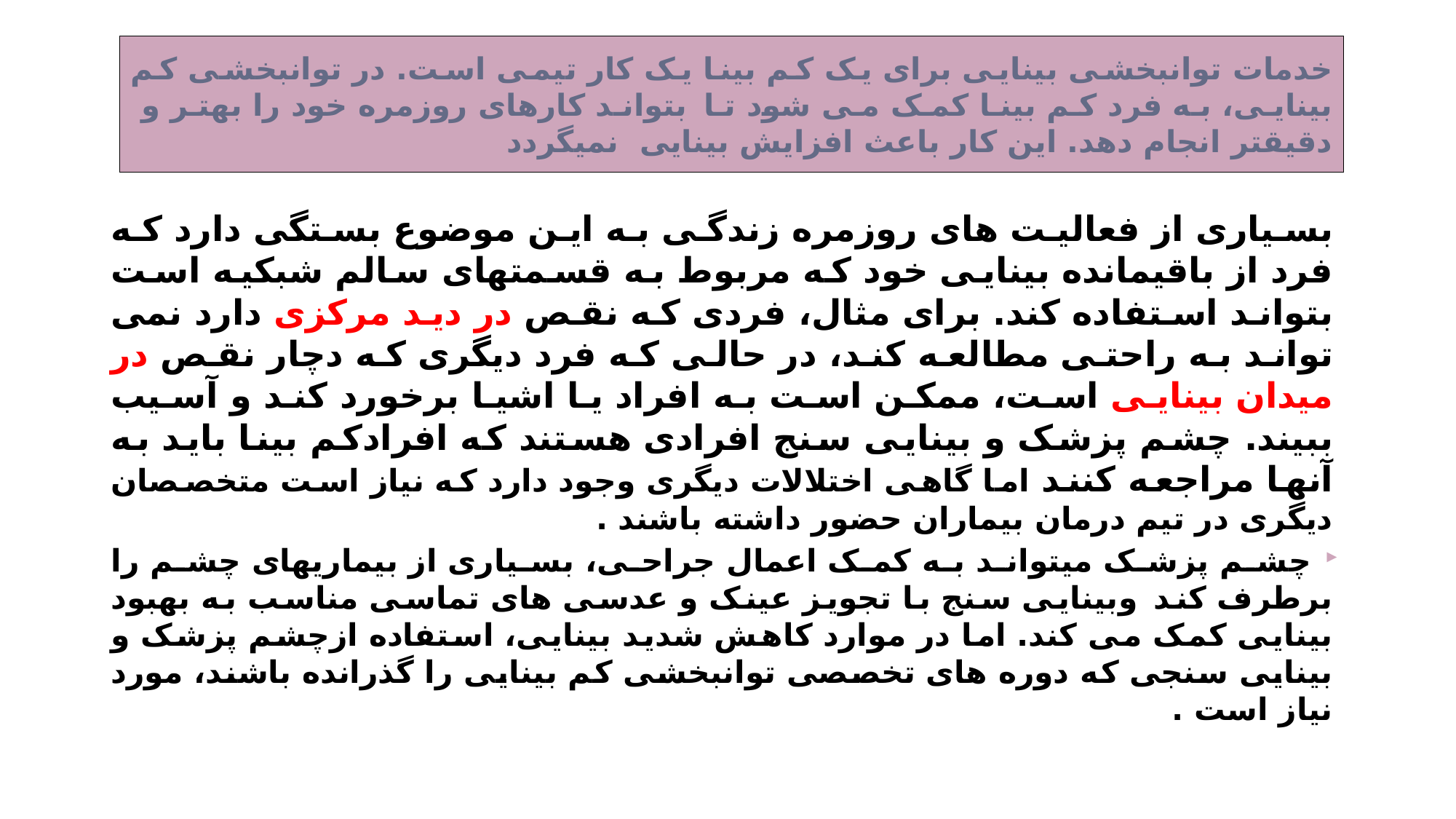

خدمات توانبخشی بینایی برای یک کم بینا یک کار تیمی است. در توانبخشی کم بینایی، به فرد کم بینا کمک می شود تا  بتواند کارهای روزمره خود را بهتر و  دقیقتر انجام دهد. این کار باعث افزایش بینایی  نمیگردد
بسیاری از فعالیت های روزمره زندگی به این موضوع بستگی دارد که فرد از باقیمانده بینایی خود که مربوط به قسمتهای سالم شبکیه است بتواند استفاده کند. برای مثال، فردی که نقص در دید مرکزی دارد نمی تواند به راحتی مطالعه کند، در حالی که فرد دیگری که دچار نقص در میدان بینایی است، ممکن است به افراد یا اشیا برخورد کند و آسیب ببیند. چشم پزشک و بینایی سنج افرادی هستند که افرادکم بینا باید به آنها مراجعه کنند اما گاهی اختلالات دیگری وجود دارد که نیاز است متخصصان دیگری در تیم درمان بیماران حضور داشته باشند .
 چشم پزشک میتواند به کمک اعمال جراحی، بسیاری از بیماریهای چشم را برطرف کند وبینایی سنج با تجویز عینک و عدسی های تماسی مناسب به بهبود بینایی کمک می کند. اما در موارد کاهش شدید بینایی، استفاده ازچشم پزشک و بینایی سنجی که دوره های تخصصی توانبخشی کم بینایی را گذرانده باشند، مورد نیاز است .